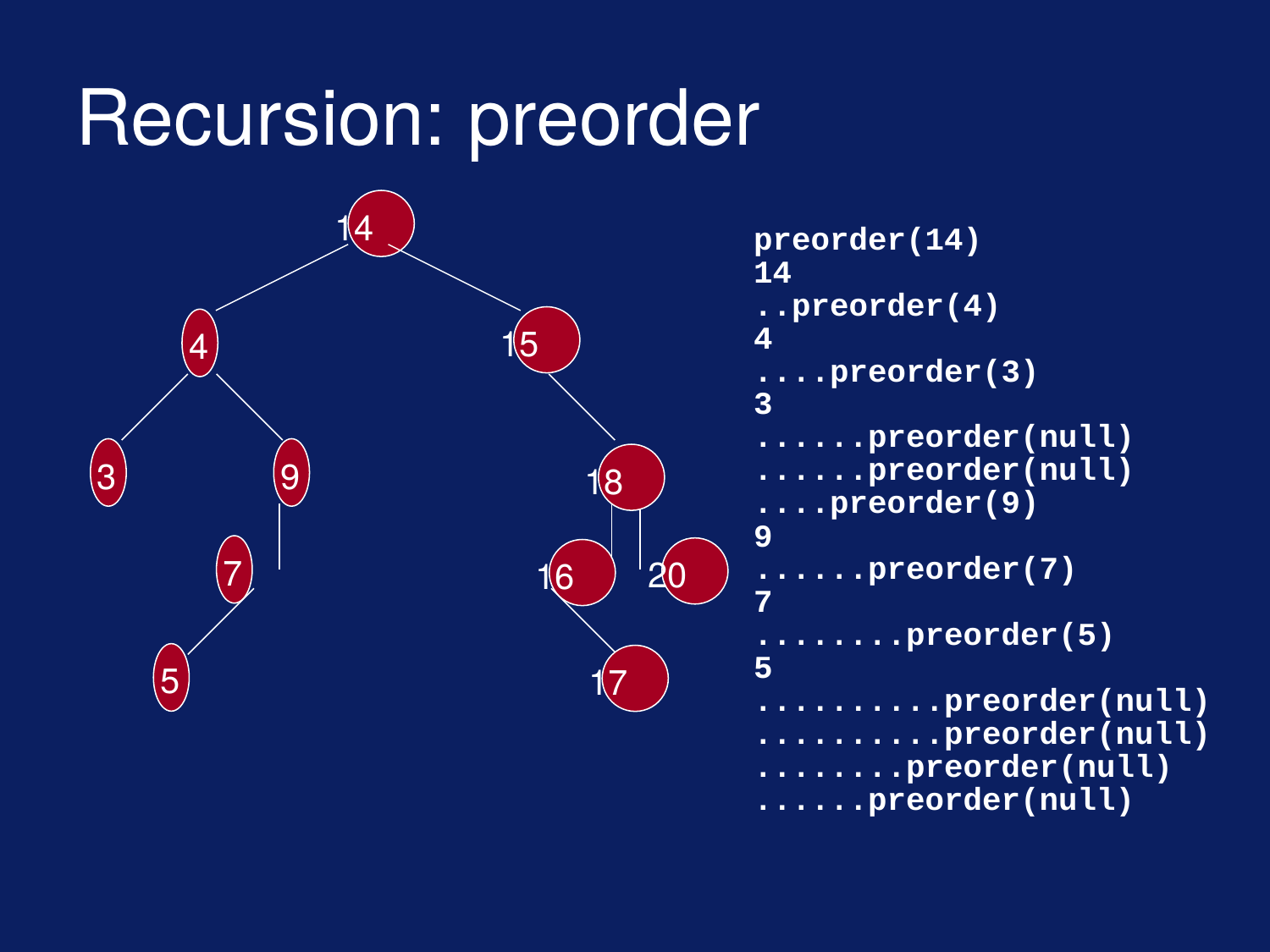

# Recursion: preorder

14

15

4

3

9

18

7

20

16

5

17
preorder(14)
14
..preorder(4)
4
....preorder(3)
3
......preorder(null)
......preorder(null)
....preorder(9)
9
......preorder(7)
7
........preorder(5)
5
..........preorder(null)
..........preorder(null)
........preorder(null)
......preorder(null)